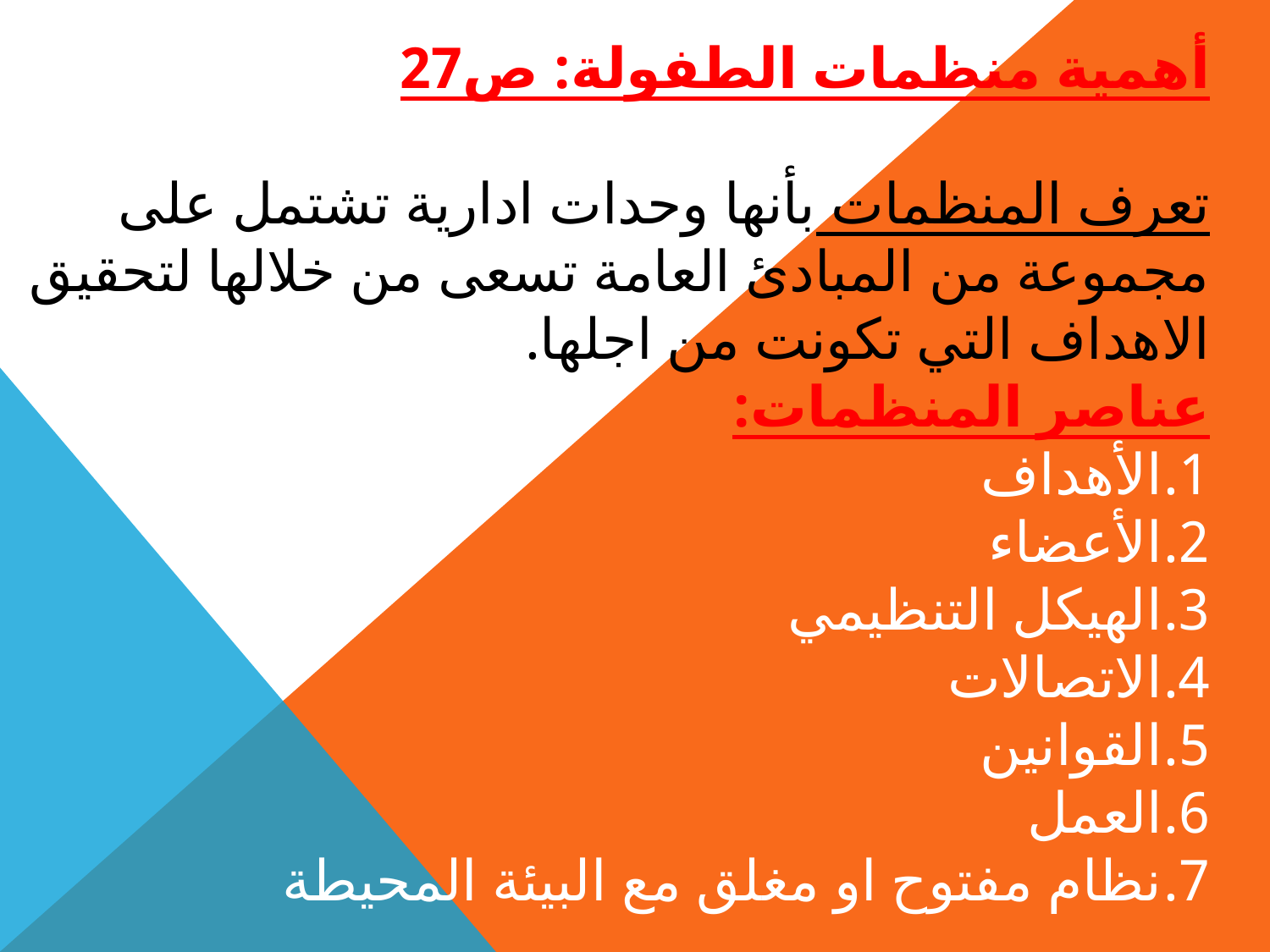

أهمية منظمات الطفولة: ص27

تعرف المنظمات بأنها وحدات ادارية تشتمل على مجموعة من المبادئ العامة تسعى من خلالها لتحقيق الاهداف التي تكونت من اجلها.
عناصر المنظمات:
الأهداف
الأعضاء
الهيكل التنظيمي
الاتصالات
القوانين
العمل
نظام مفتوح او مغلق مع البيئة المحيطة